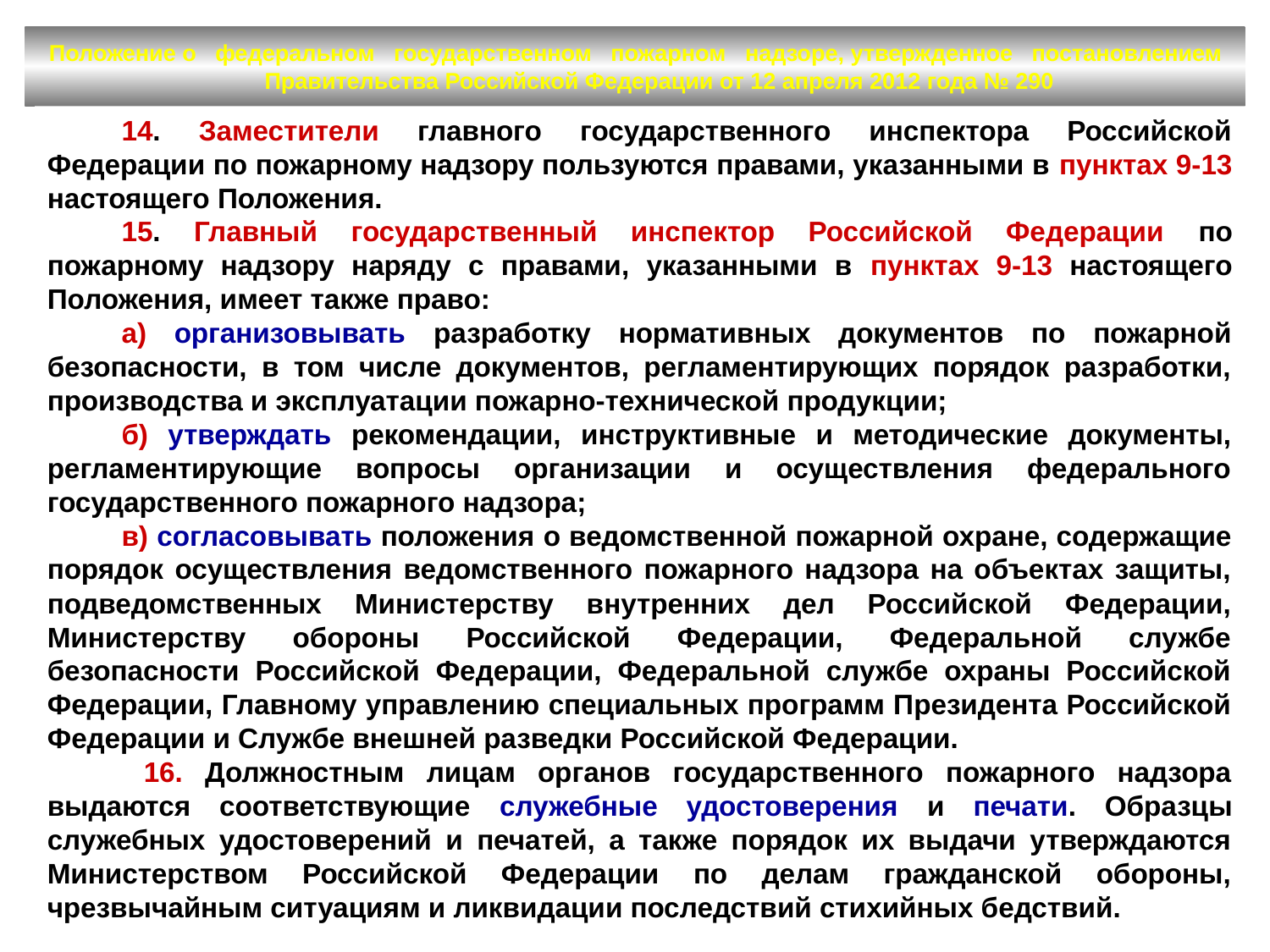

# Положение о   федеральном   государственном   пожарном   надзоре, утвержденное   постановлением Правительства Российской Федерации от 12 апреля 2012 года № 290
14. Заместители главного государственного инспектора Российской Федерации по пожарному надзору пользуются правами, указанными в пунктах 9-13 настоящего Положения.
15. Главный государственный инспектор Российской Федерации по пожарному надзору наряду с правами, указанными в пунктах 9-13 настоящего Положения, имеет также право:
а) организовывать разработку нормативных документов по пожарной безопасности, в том числе документов, регламентирующих порядок разработки, производства и эксплуатации пожарно-технической продукции;
б) утверждать рекомендации, инструктивные и методические документы, регламентирующие вопросы организации и осуществления федерального государственного пожарного надзора;
в) согласовывать положения о ведомственной пожарной охране, содержащие порядок осуществления ведомственного пожарного надзора на объектах защиты, подведомственных Министерству внутренних дел Российской Федерации, Министерству обороны Российской Федерации, Федеральной службе безопасности Российской Федерации, Федеральной службе охраны Российской Федерации, Главному управлению специальных программ Президента Российской Федерации и Службе внешней разведки Российской Федерации.
 16. Должностным лицам органов государственного пожарного надзора выдаются соответствующие служебные удостоверения и печати. Образцы служебных удостоверений и печатей, а также порядок их выдачи утверждаются Министерством Российской Федерации по делам гражданской обороны, чрезвычайным ситуациям и ликвидации последствий стихийных бедствий.